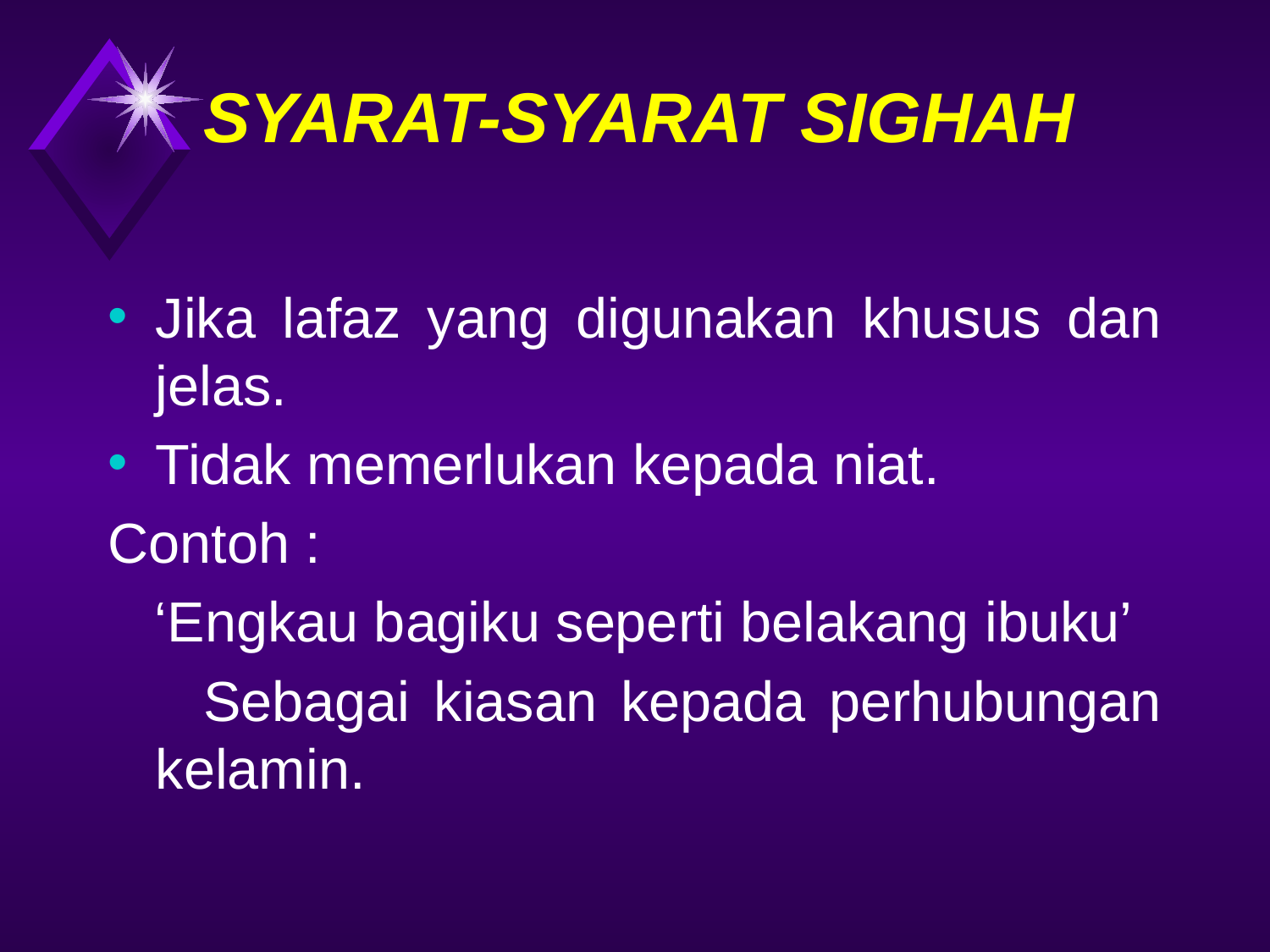

# SYARAT-SYARAT SIGHAH
Jika lafaz yang digunakan khusus dan jelas.
Tidak memerlukan kepada niat.
Contoh :
   ‘Engkau bagiku seperti belakang ibuku’
    Sebagai kiasan kepada perhubungan kelamin.